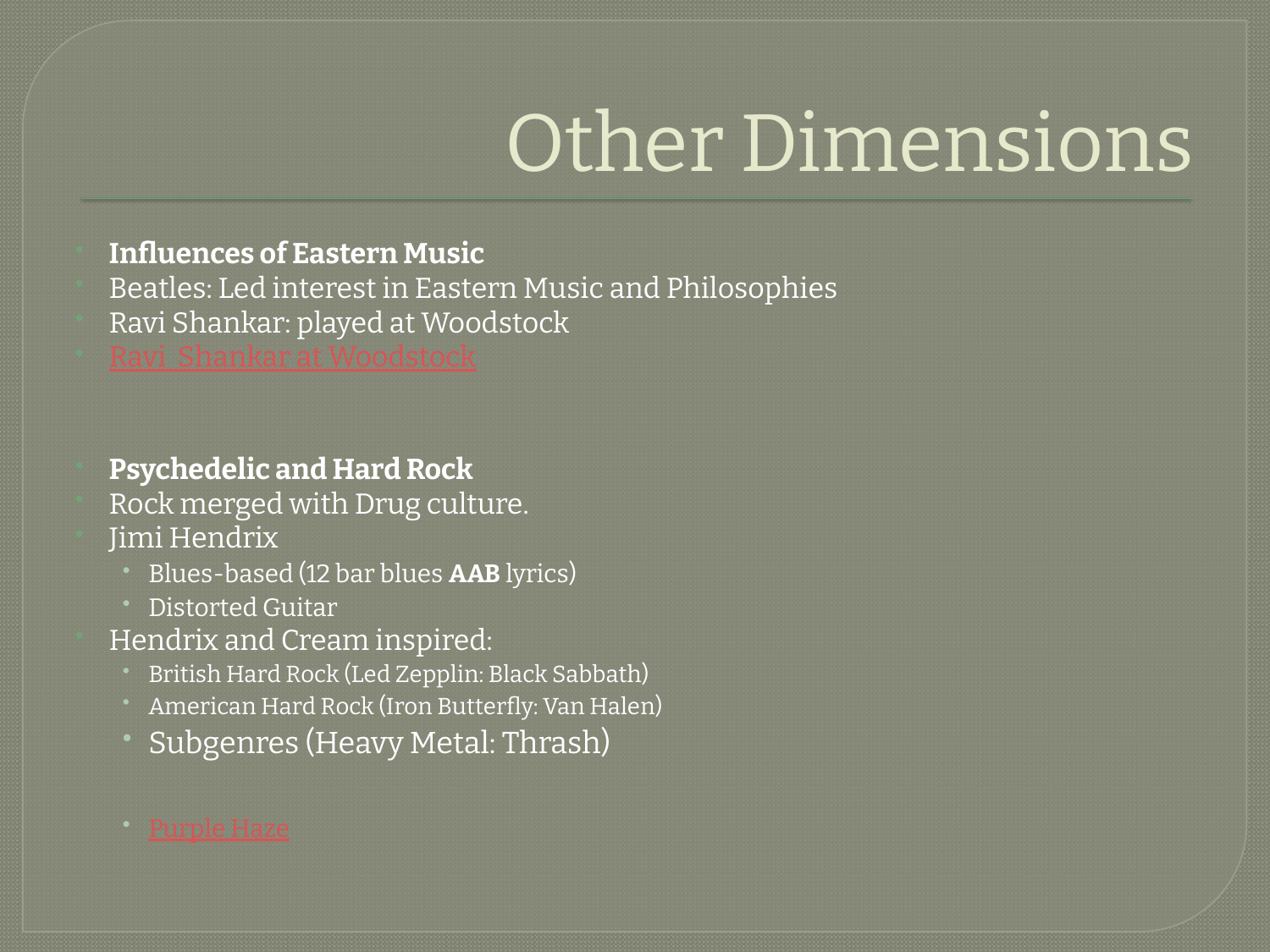

# Other Dimensions
Influences of Eastern Music
Beatles: Led interest in Eastern Music and Philosophies
Ravi Shankar: played at Woodstock
Ravi  Shankar at Woodstock

Psychedelic and Hard Rock
Rock merged with Drug culture.
Jimi Hendrix
Blues-based (12 bar blues AAB lyrics)
Distorted Guitar
Hendrix and Cream inspired:
British Hard Rock (Led Zepplin: Black Sabbath)
American Hard Rock (Iron Butterfly: Van Halen)
Subgenres (Heavy Metal: Thrash)

Purple Haze